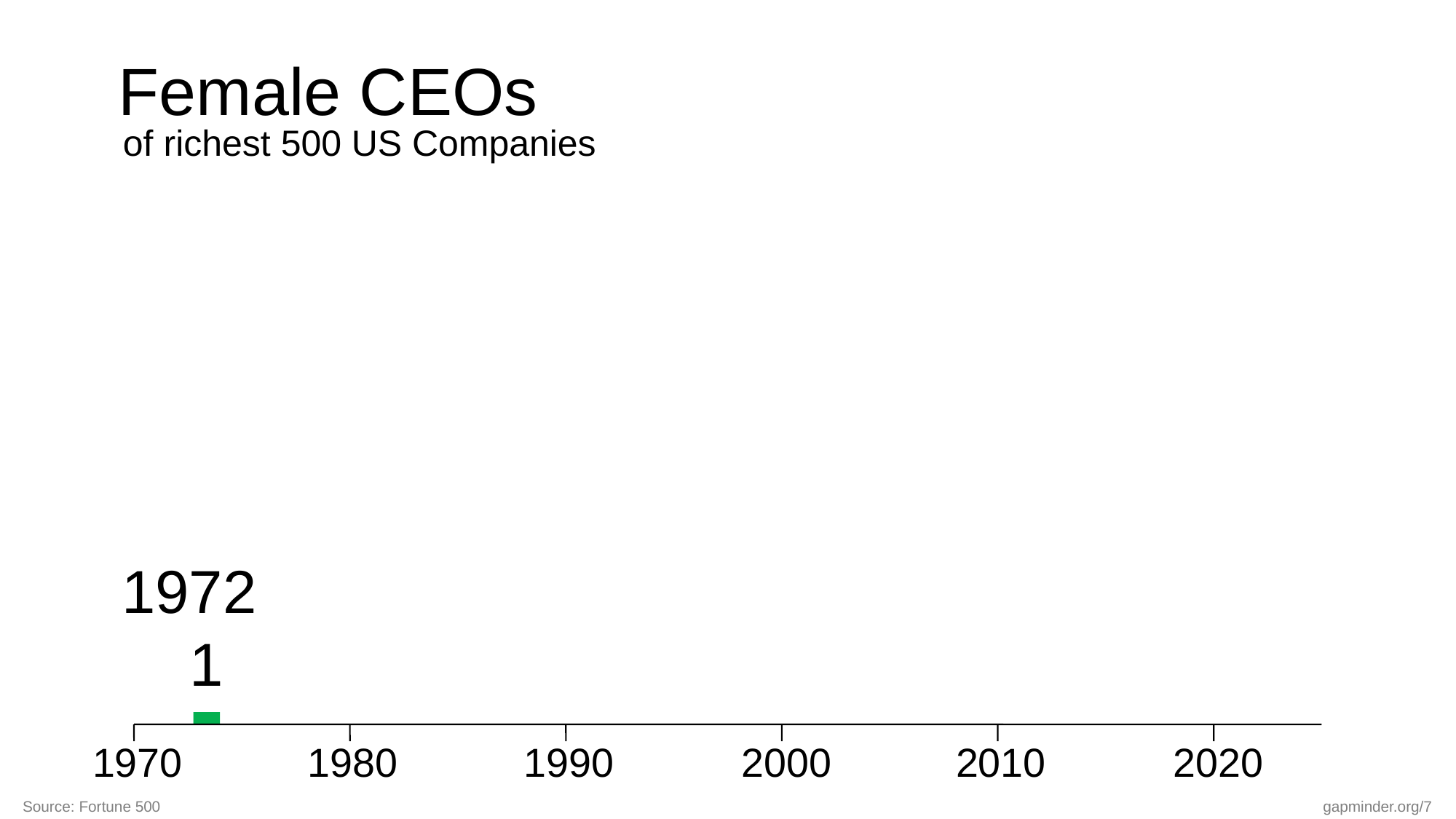

Female CEOs
of richest 500 US Companies
1972
 1

1970
1980
1990
2000
2010
2020
Source: Fortune 500
gapminder.org/7